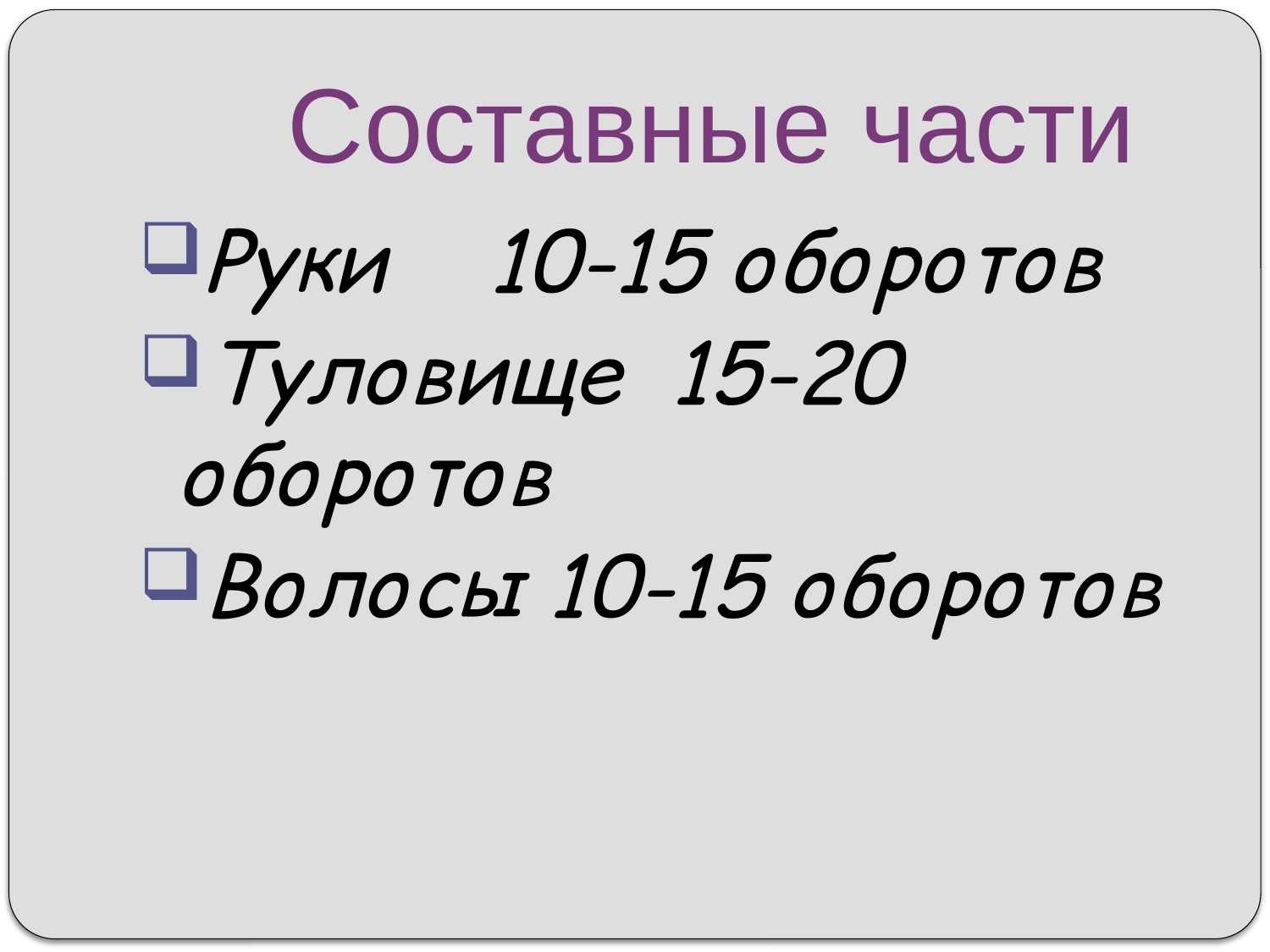

# Составные части
Руки    10-15 оборотов
Туловище  15-20 оборотов
Волосы 10-15 оборотов